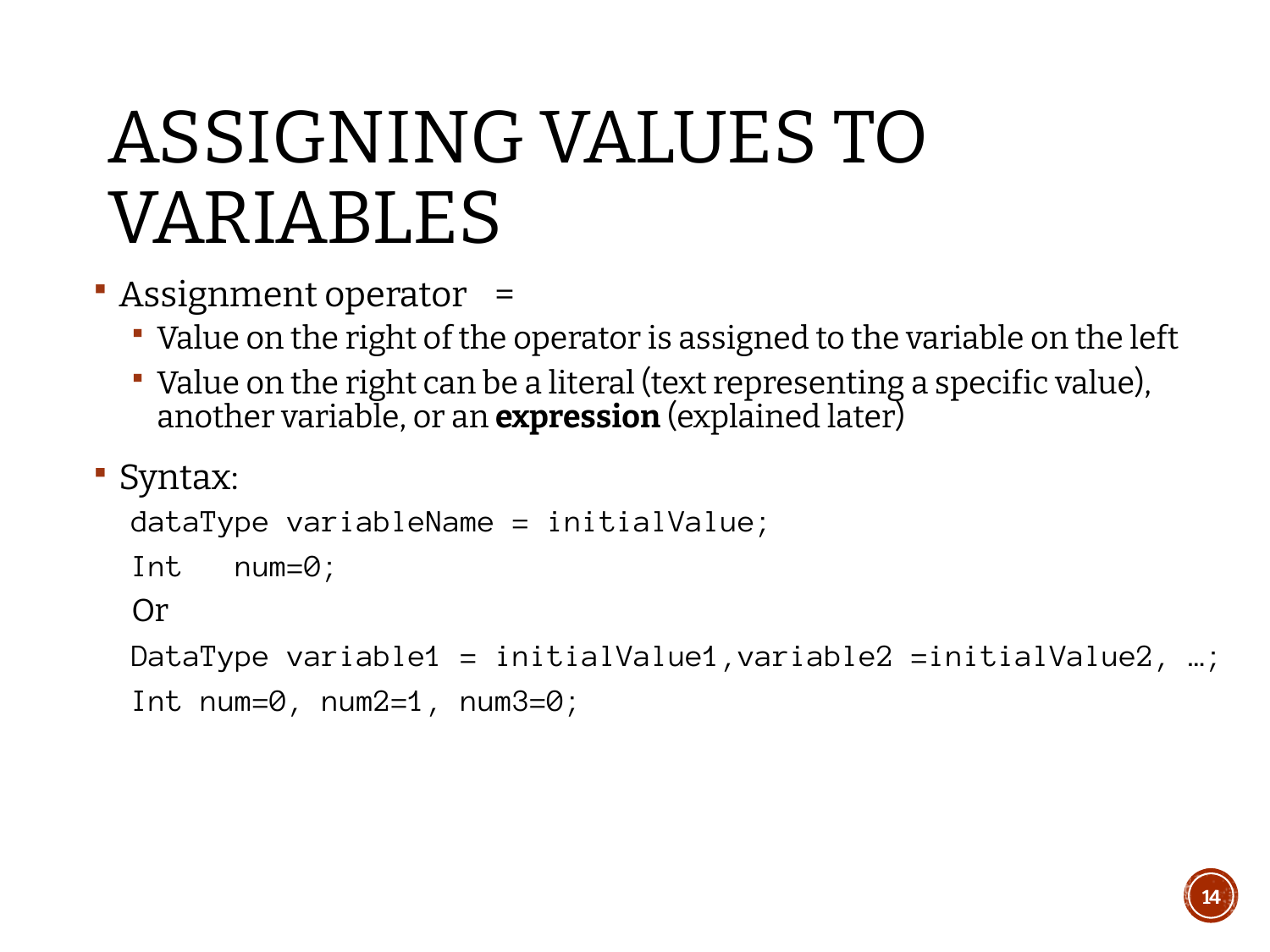

# Assigning Values to Variables
Assignment operator    =
Value on the right of the operator is assigned to the variable on the left
Value on the right can be a literal (text representing a specific value), another variable, or an expression (explained later)
Syntax:
dataType variableName = initialValue;
Int   num=0;
Or
DataType variable1 = initialValue1,variable2 =initialValue2, …;
Int num=0, num2=1, num3=0;
14